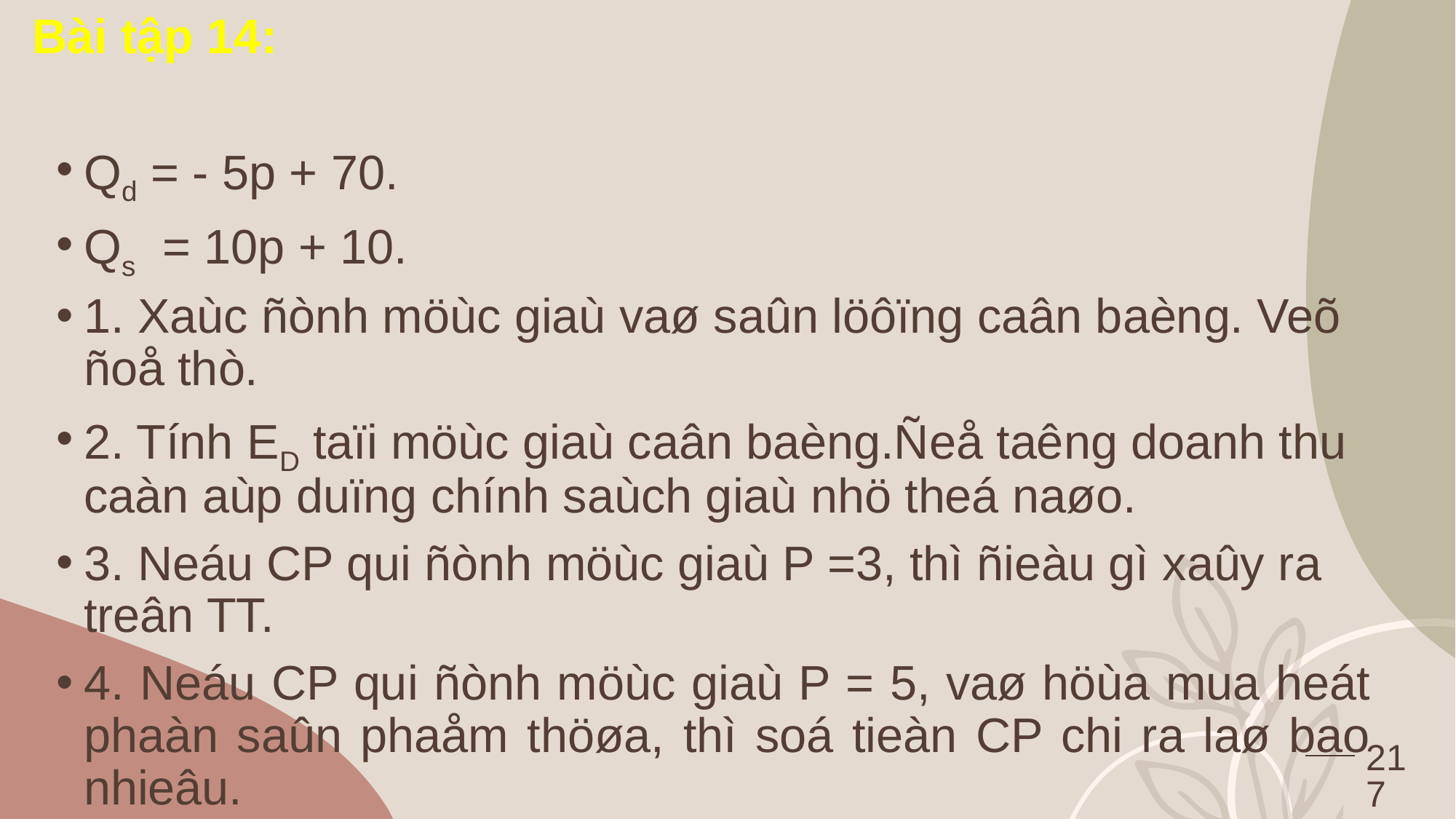

Bài tập 14:
Qd = - 5p + 70.
Qs  = 10p + 10.
1. Xaùc ñònh möùc giaù vaø saûn löôïng caân baèng. Veõ ñoå thò.
2. Tính ED taïi möùc giaù caân baèng.Ñeå taêng doanh thu caàn aùp duïng chính saùch giaù nhö theá naøo.
3. Neáu CP qui ñònh möùc giaù P =3, thì ñieàu gì xaûy ra treân TT.
4. Neáu CP qui ñònh möùc giaù P = 5, vaø höùa mua heát phaàn saûn phaåm thöøa, thì soá tieàn CP chi ra laø bao nhieâu.
5. Neáu cung giaûm 50% so vôùi tröôùc, thì möùc giaù vaø saûn löôïng caân baèng môùi laø bao nhieâu.

217